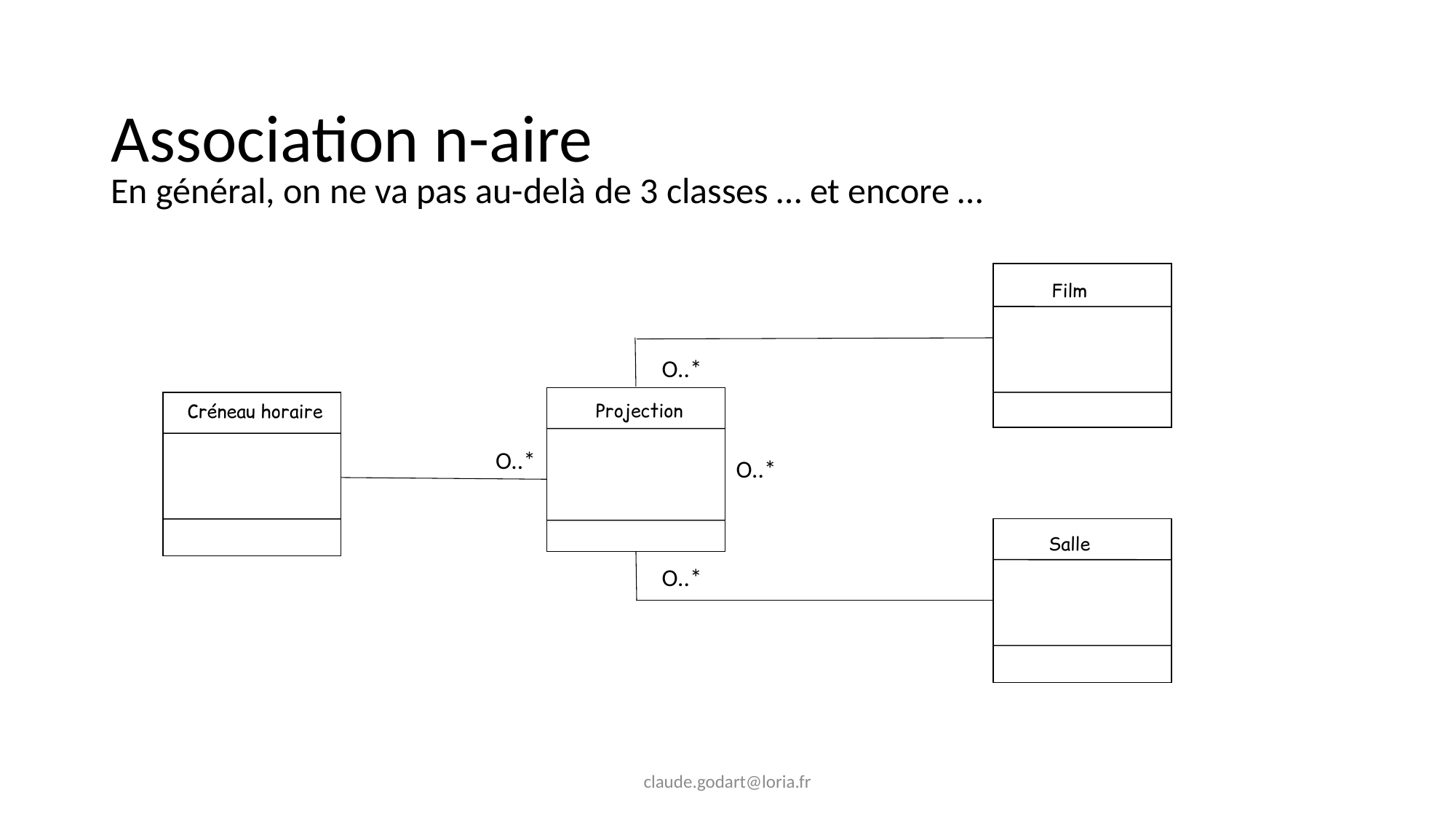

# Association n-aire
En général, on ne va pas au-delà de 3 classes … et encore …

Film

O..*

Projection
Créneau horaire

O..*
O..*

Salle
O..*

claude.godart@loria.fr